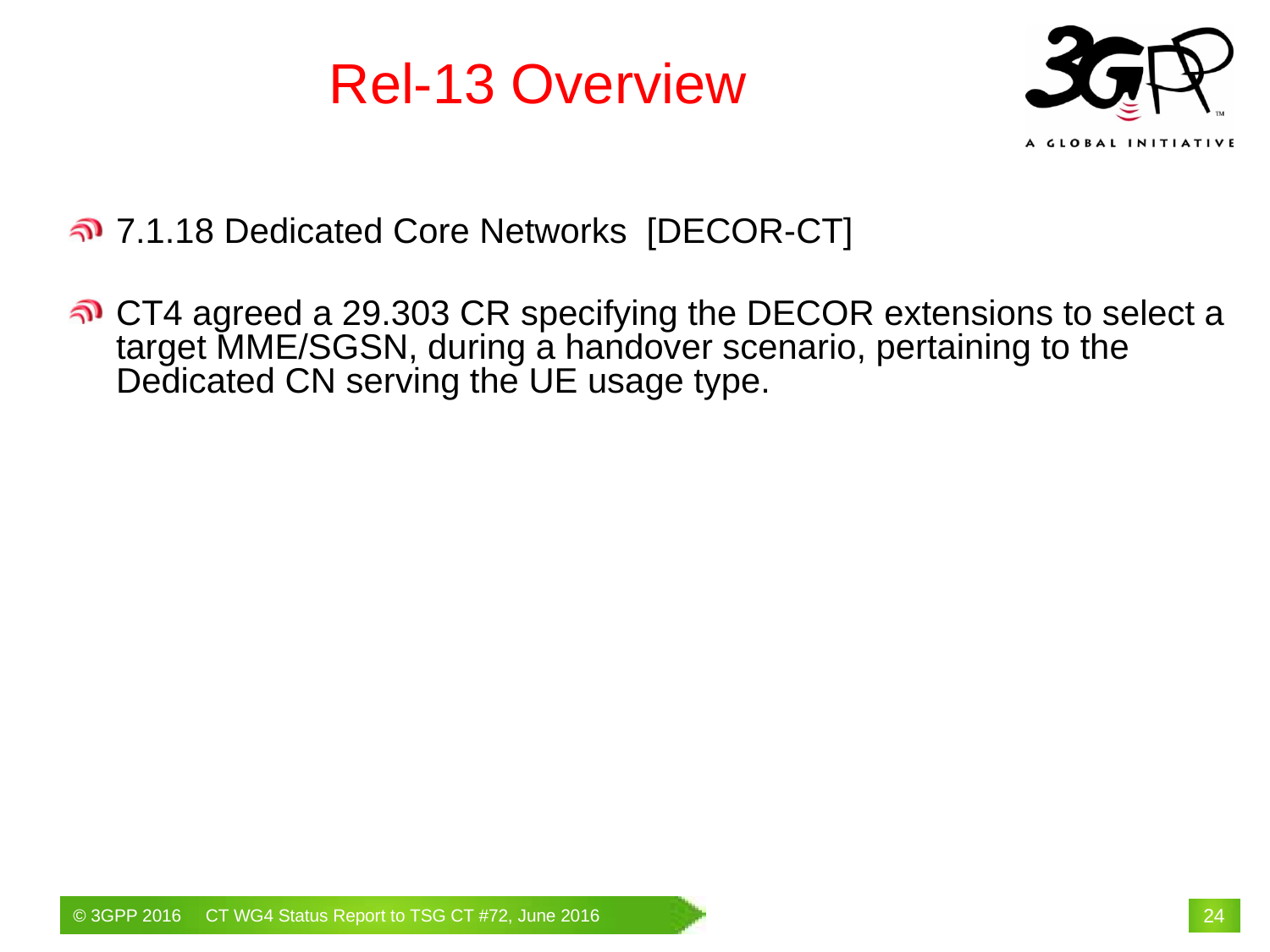

# Rel-13 Overview
7.1.18 Dedicated Core Networks  [DECOR-CT]

CT4 agreed a 29.303 CR specifying the DECOR extensions to select a target MME/SGSN, during a handover scenario, pertaining to the Dedicated CN serving the UE usage type.